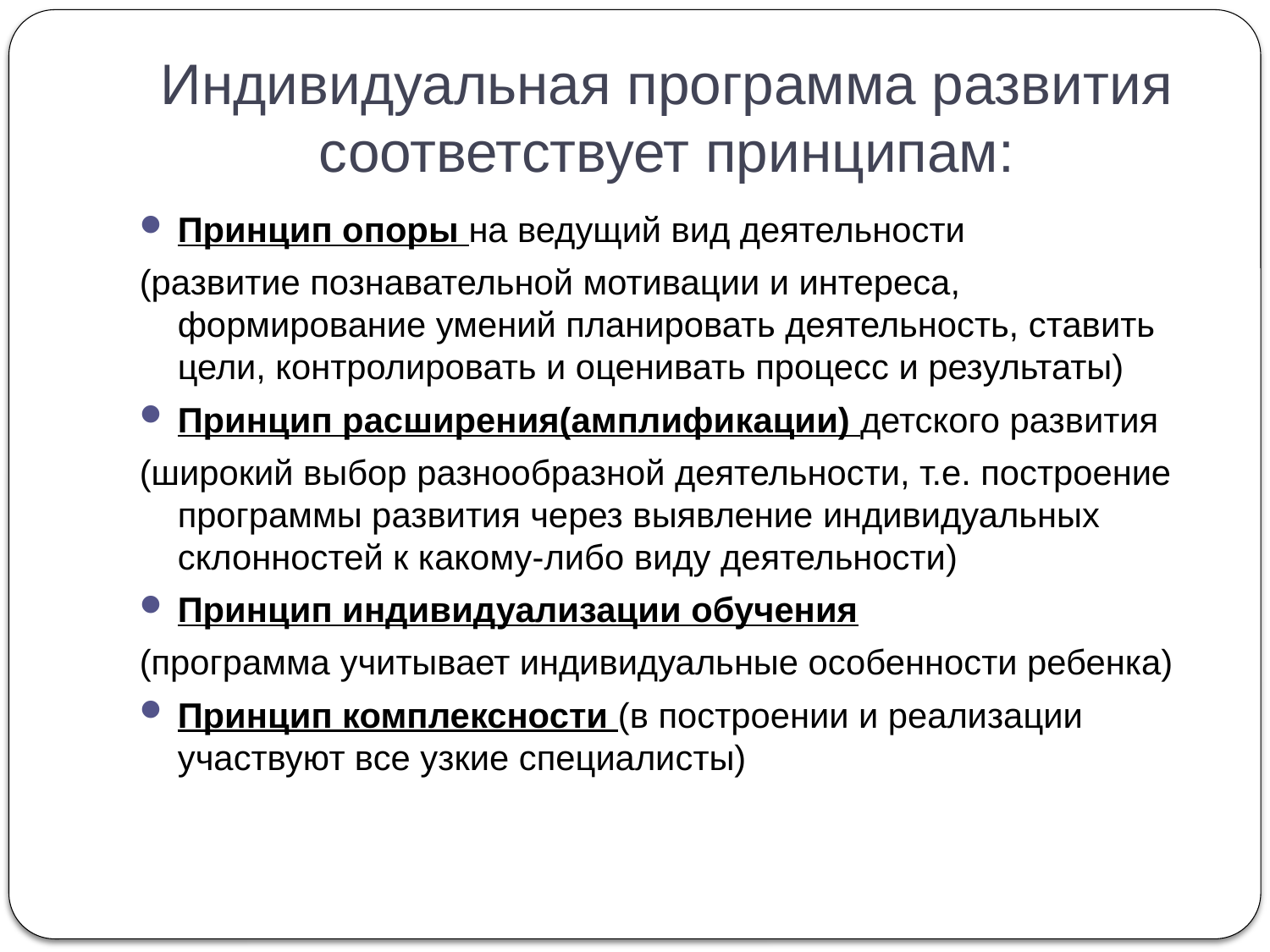

# Индивидуальная программа развития соответствует принципам:
Принцип опоры на ведущий вид деятельности
(развитие познавательной мотивации и интереса, формирование умений планировать деятельность, ставить цели, контролировать и оценивать процесс и результаты)
Принцип расширения(амплификации) детского развития
(широкий выбор разнообразной деятельности, т.е. построение программы развития через выявление индивидуальных склонностей к какому-либо виду деятельности)
Принцип индивидуализации обучения
(программа учитывает индивидуальные особенности ребенка)
Принцип комплексности (в построении и реализации участвуют все узкие специалисты)